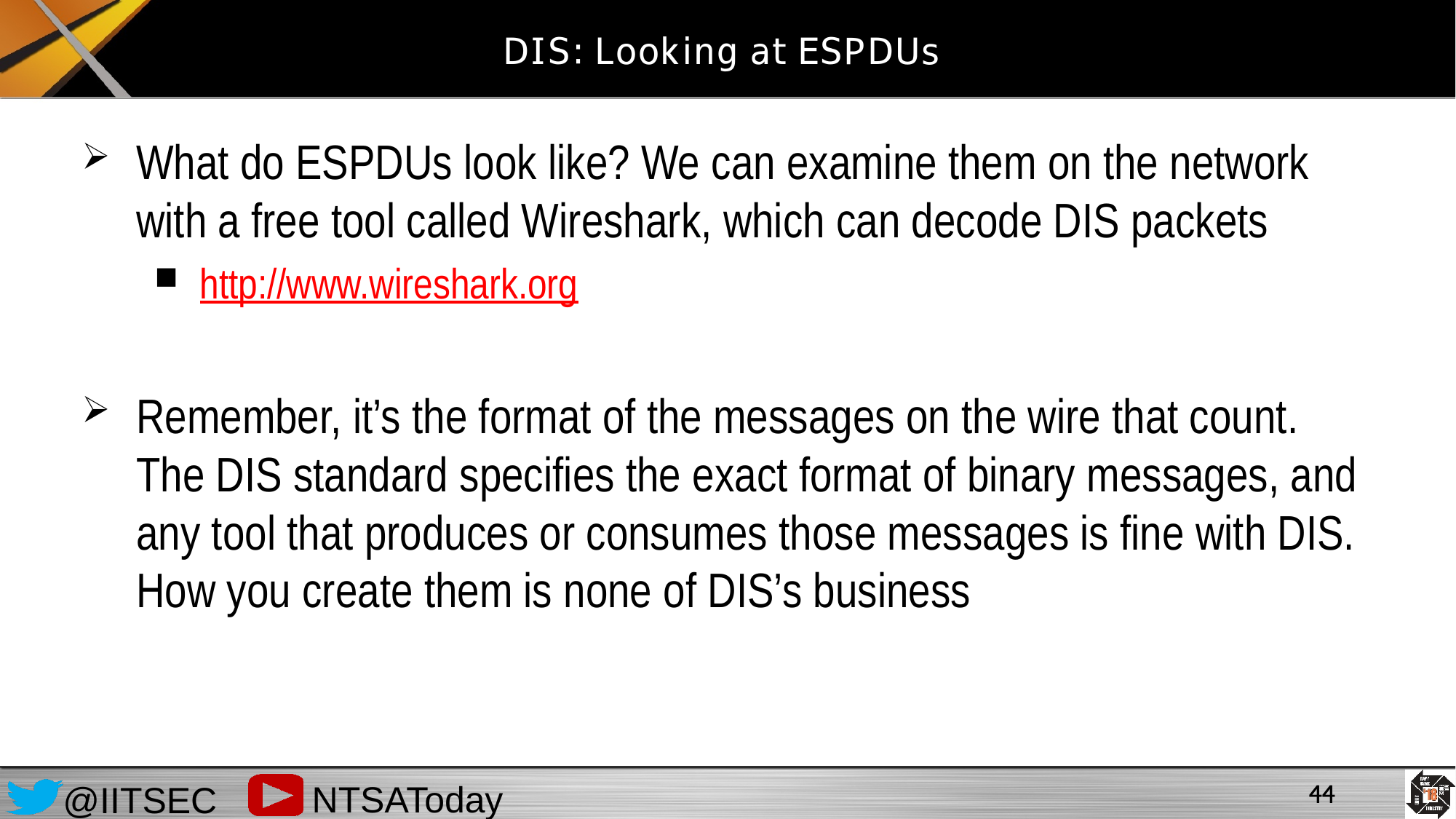

# DIS: Looking at ESPDUs
What do ESPDUs look like? We can examine them on the network with a free tool called Wireshark, which can decode DIS packets
http://www.wireshark.org

Remember, it’s the format of the messages on the wire that count. The DIS standard specifies the exact format of binary messages, and any tool that produces or consumes those messages is fine with DIS. How you create them is none of DIS’s business
44